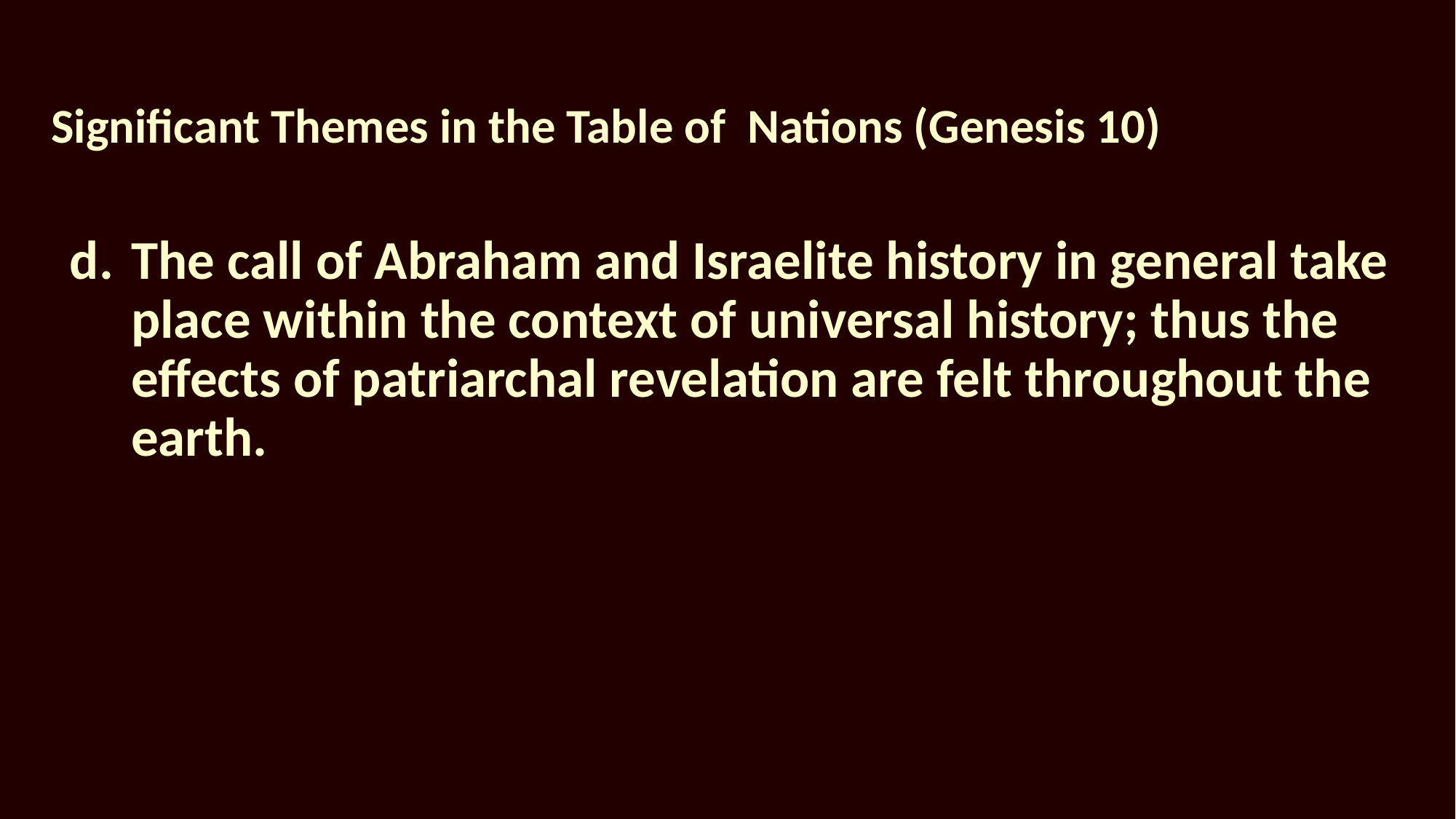

# Significant Themes in the Table of  Nations (Genesis 10)
The call of Abraham and Israelite history in general take place within the context of universal history; thus the effects of patriarchal revelation are felt throughout the earth.